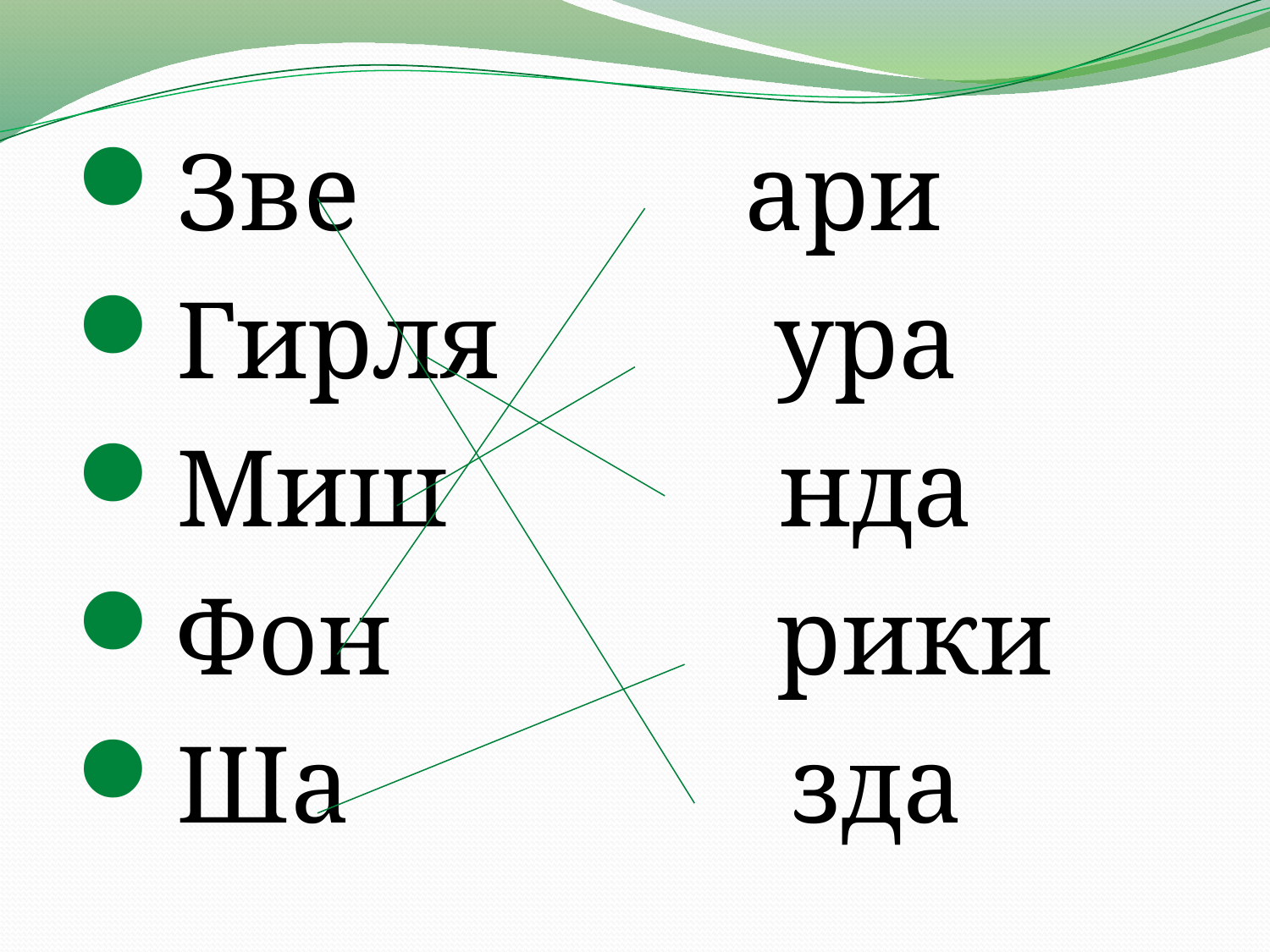

#
Зве              ари
Гирля          ура
Миш            нда
Фон              рики
Ша                зда